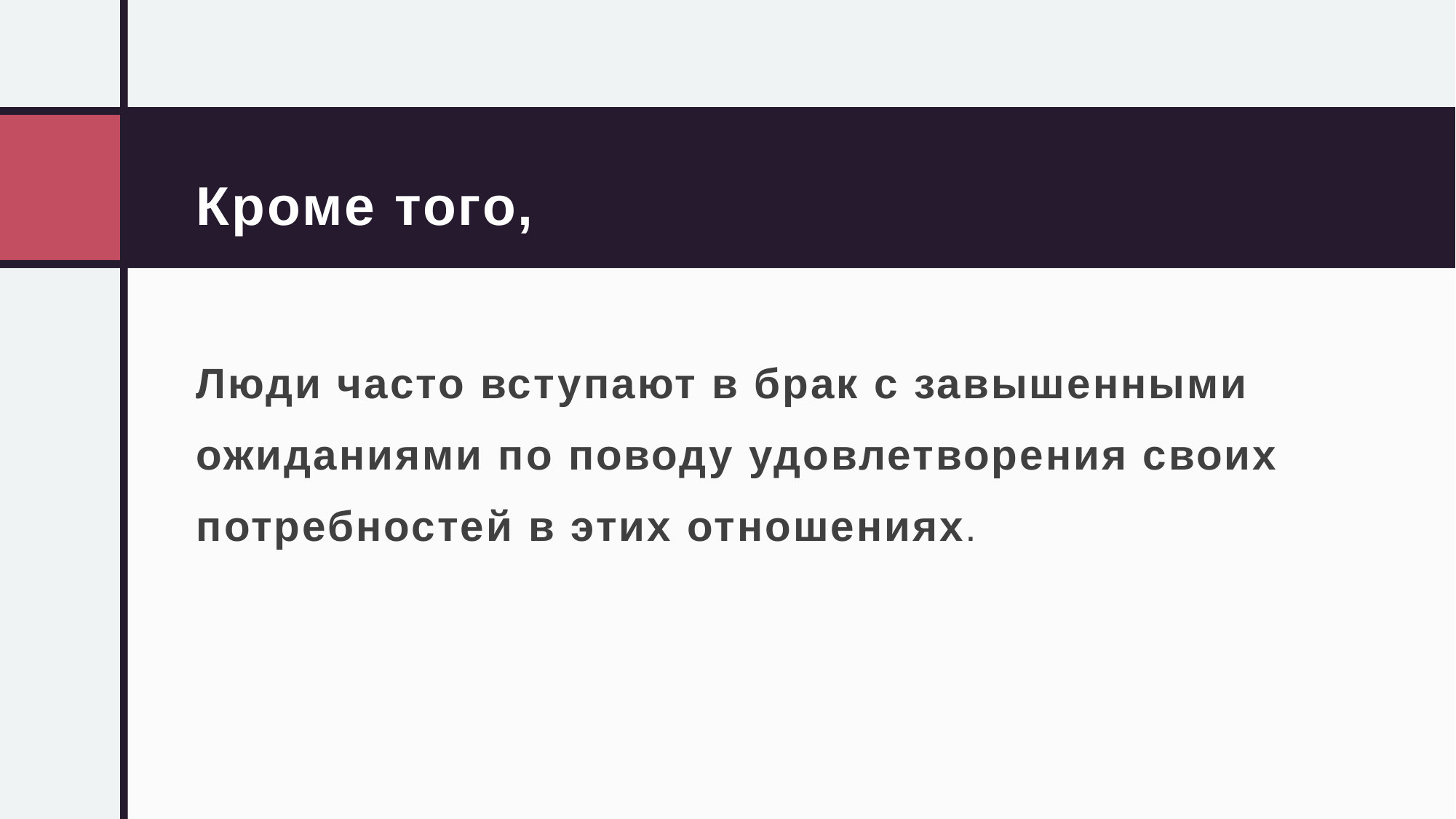

# Кроме того,

Люди часто вступают в брак с завышенными ожиданиями по поводу удовлетворения своих потребностей в этих отношениях.